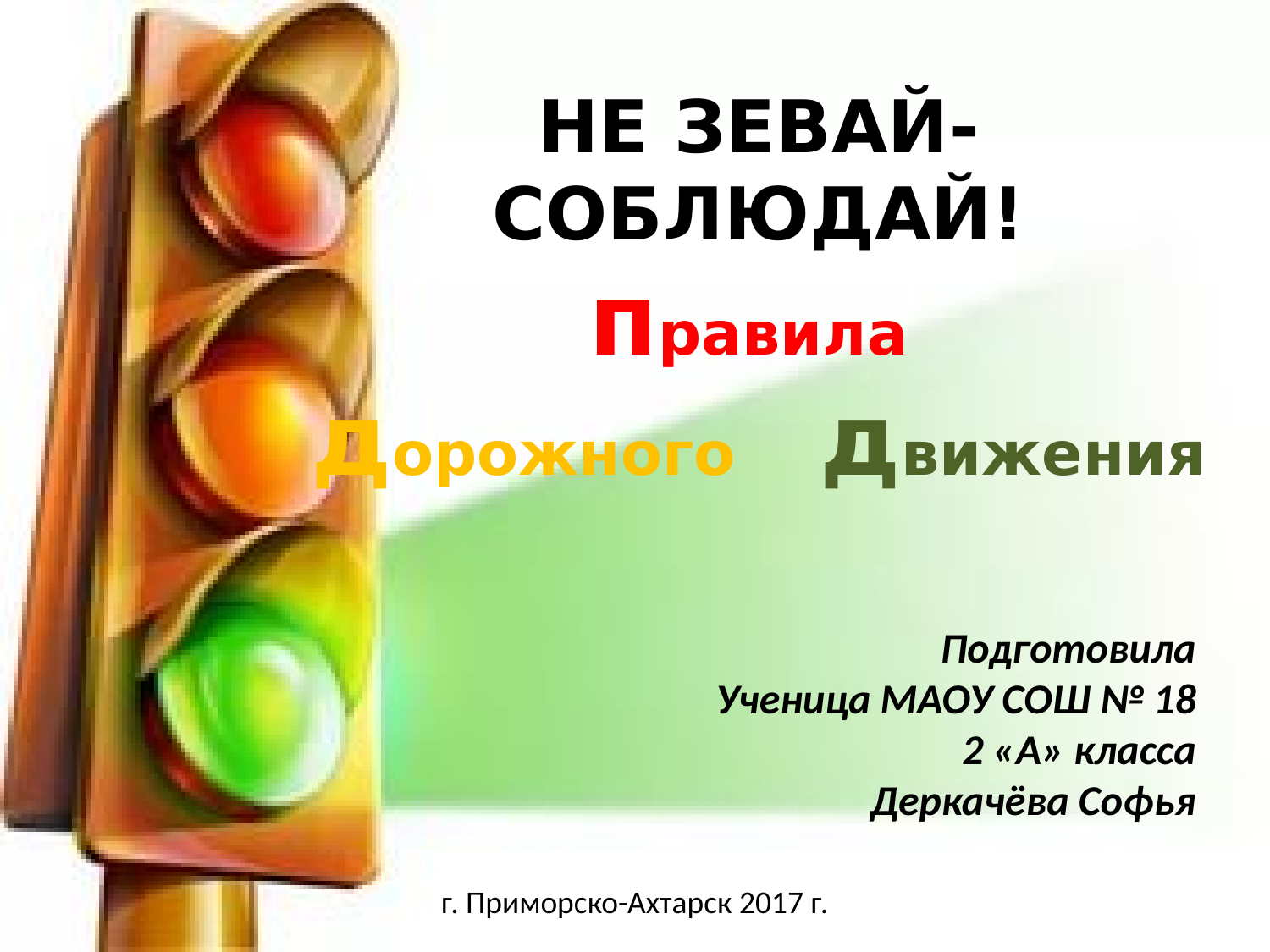

# НЕ ЗЕВАЙ-СОБЛЮДАЙ! правила дорожного    движения
Подготовила
Ученица МАОУ СОШ № 18
2 «А» класса
Деркачёва Софья
г. Приморско-Ахтарск 2017 г.